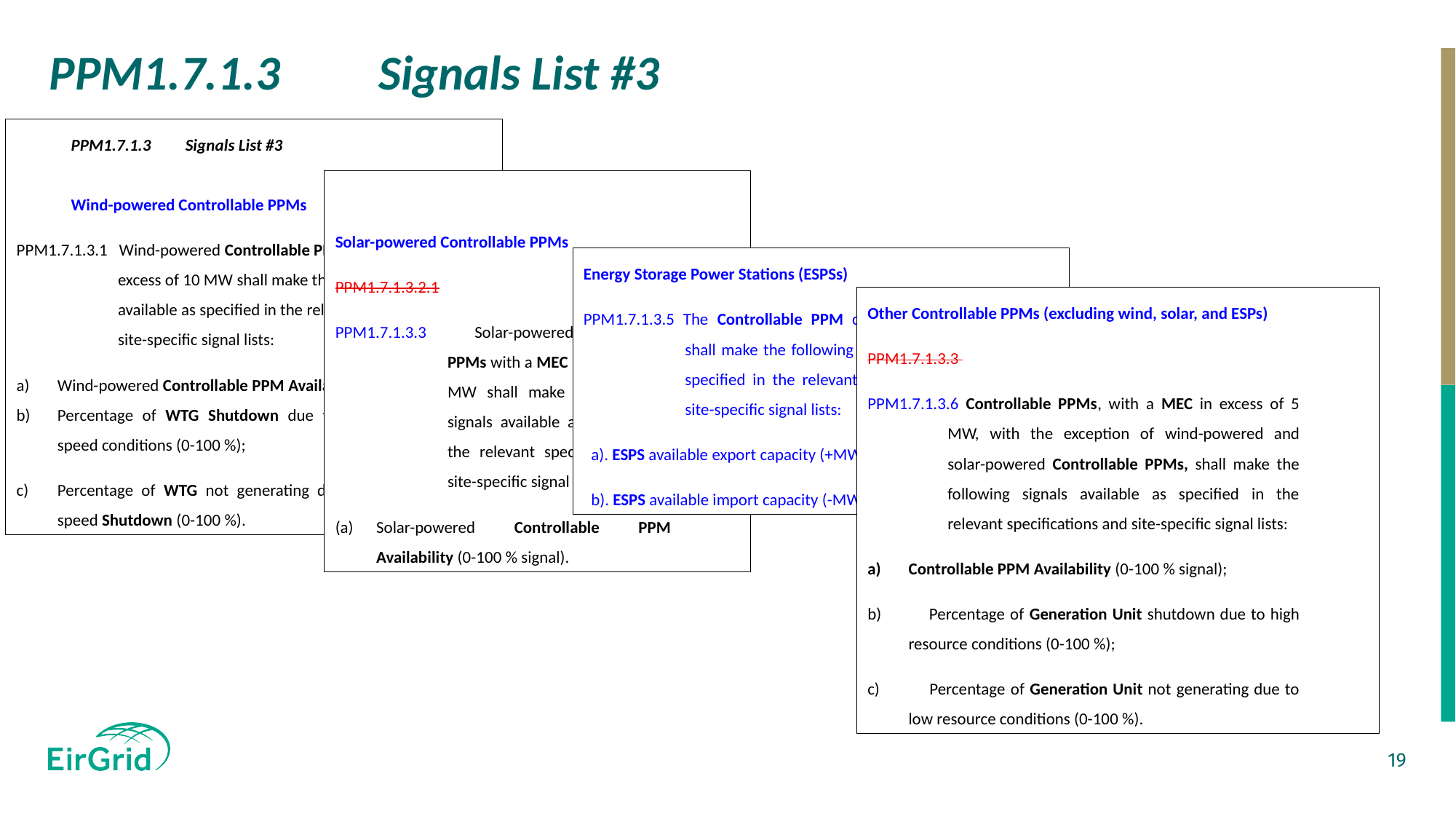

# PPM1.7.1.3         Signals List #3
PPM1.7.1.3         Signals List #3

Wind-powered Controllable PPMs
PPM1.7.1.3.1   Wind-powered Controllable PPMs with a MEC in excess of 10 MW shall make the following signals available as specified in the relevant specifications and site-specific signal lists:
Wind-powered Controllable PPM Availability (0-100 % signal);
Percentage of WTG Shutdown due to high wind-speed conditions (0-100 %);
Percentage of WTG not generating due low wind-speed Shutdown (0-100 %).

Solar-powered Controllable PPMs
PPM1.7.1.3.2.1
PPM1.7.1.3.3    Solar-powered Controllable PPMs with a MEC in excess of 10 MW shall make the following signals available as specified in the relevant specifications and site-specific signal lists:
Solar-powered Controllable PPM Availability (0-100 % signal).
Energy Storage Power Stations (ESPSs)
PPM1.7.1.3.5 The Controllable PPM consisting of ESPSs shall make the following signals available as specified in the relevant specifications and site-specific signal lists:
a). ESPS available export capacity (+MWh)
b). ESPS available import capacity (-MWh)
Other Controllable PPMs (excluding wind, solar, and ESPs)
PPM1.7.1.3.3
PPM1.7.1.3.6 Controllable PPMs, with a MEC in excess of 5 MW, with the exception of wind-powered and solar-powered Controllable PPMs, shall make the following signals available as specified in the relevant specifications and site-specific signal lists:
Controllable PPM Availability (0-100 % signal);
    Percentage of Generation Unit shutdown due to high resource conditions (0-100 %);
    Percentage of Generation Unit not generating due to low resource conditions (0-100 %).
19